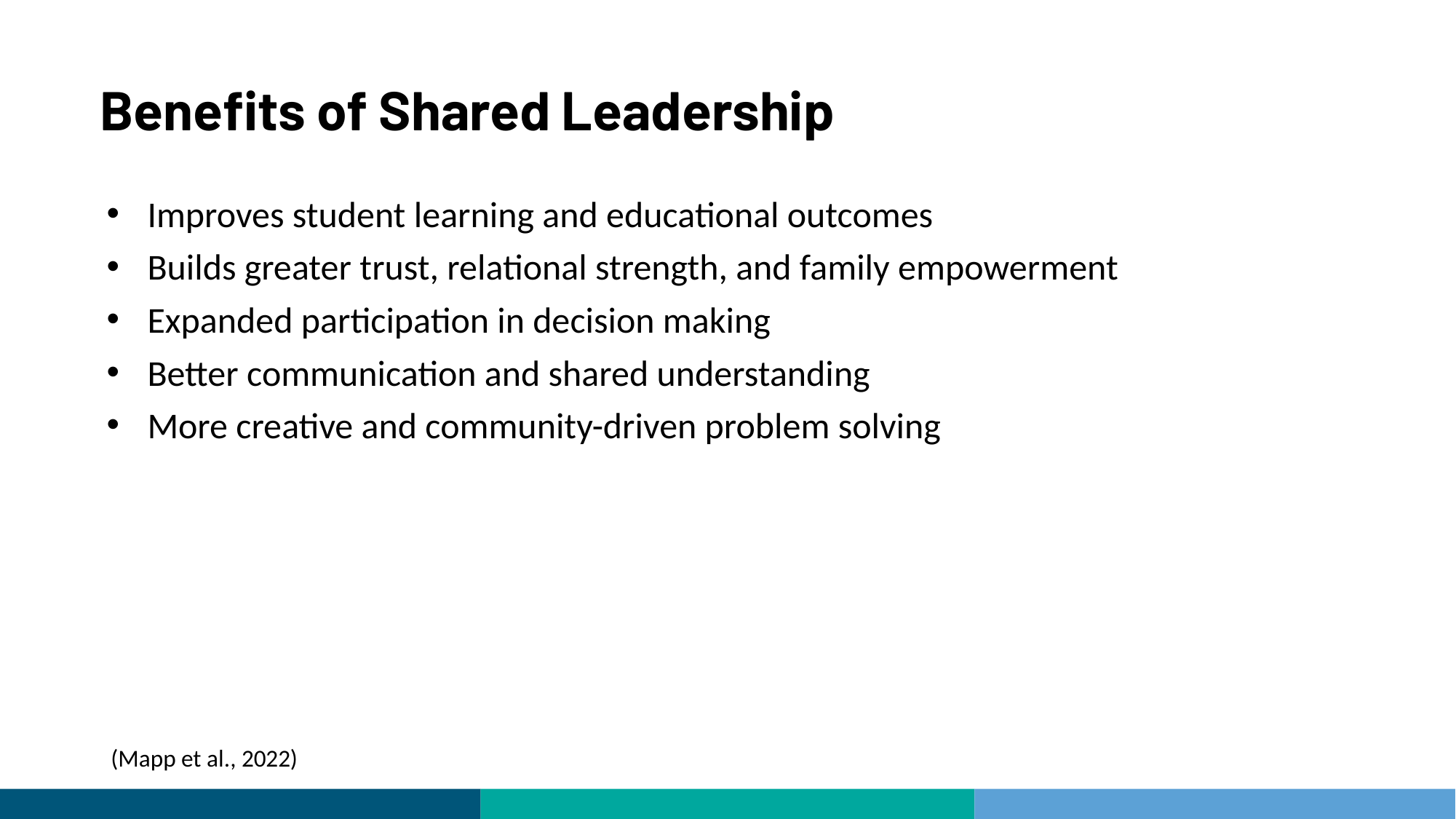

# Benefits of Shared Leadership
Improves student learning and educational outcomes
Builds greater trust, relational strength, and family empowerment
Expanded participation in decision making
Better communication and shared understanding
More creative and community-driven problem solving

(Mapp et al., 2022)